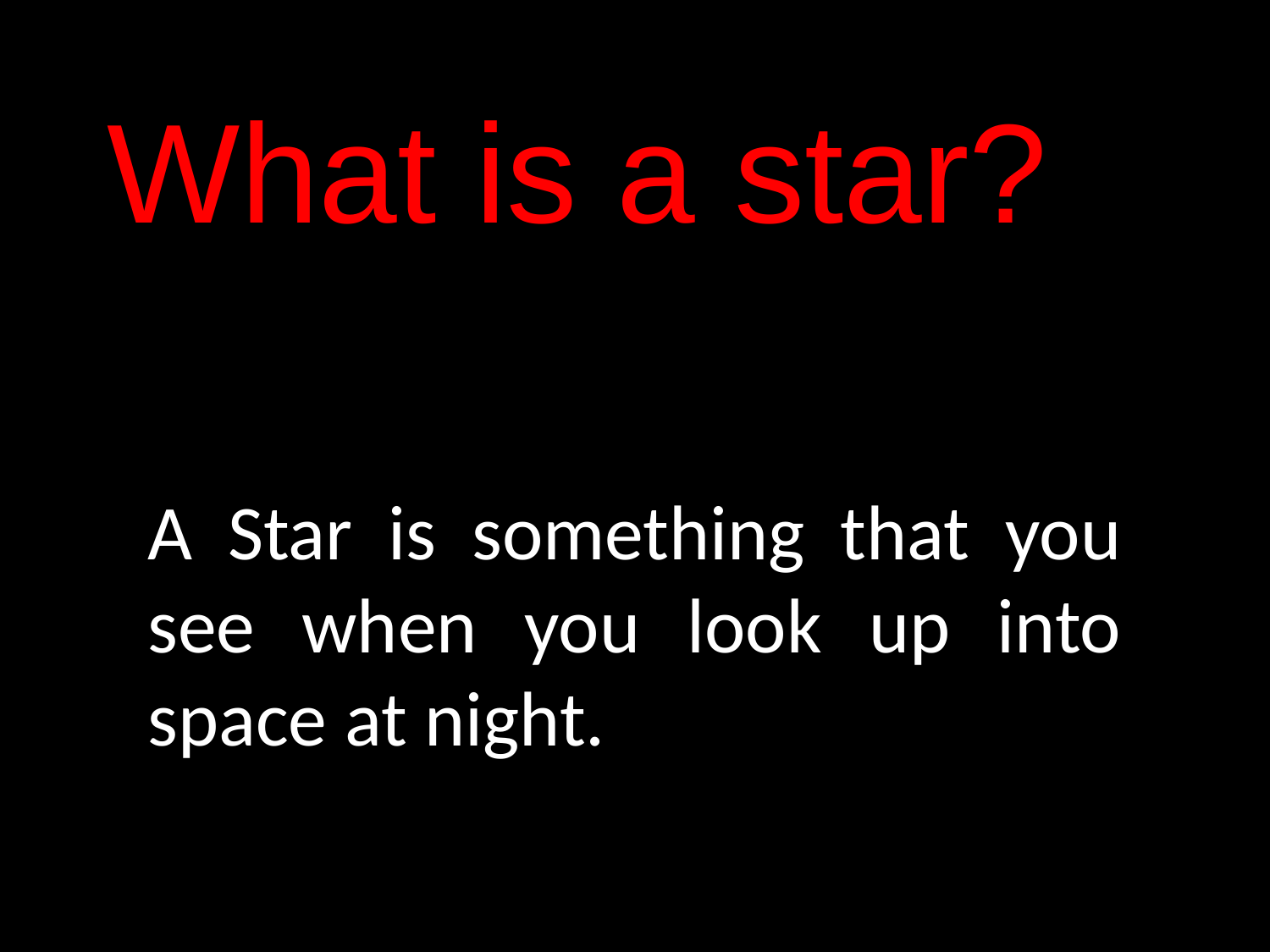

What is a star?
A Star is something that you see when you look up into space at night.